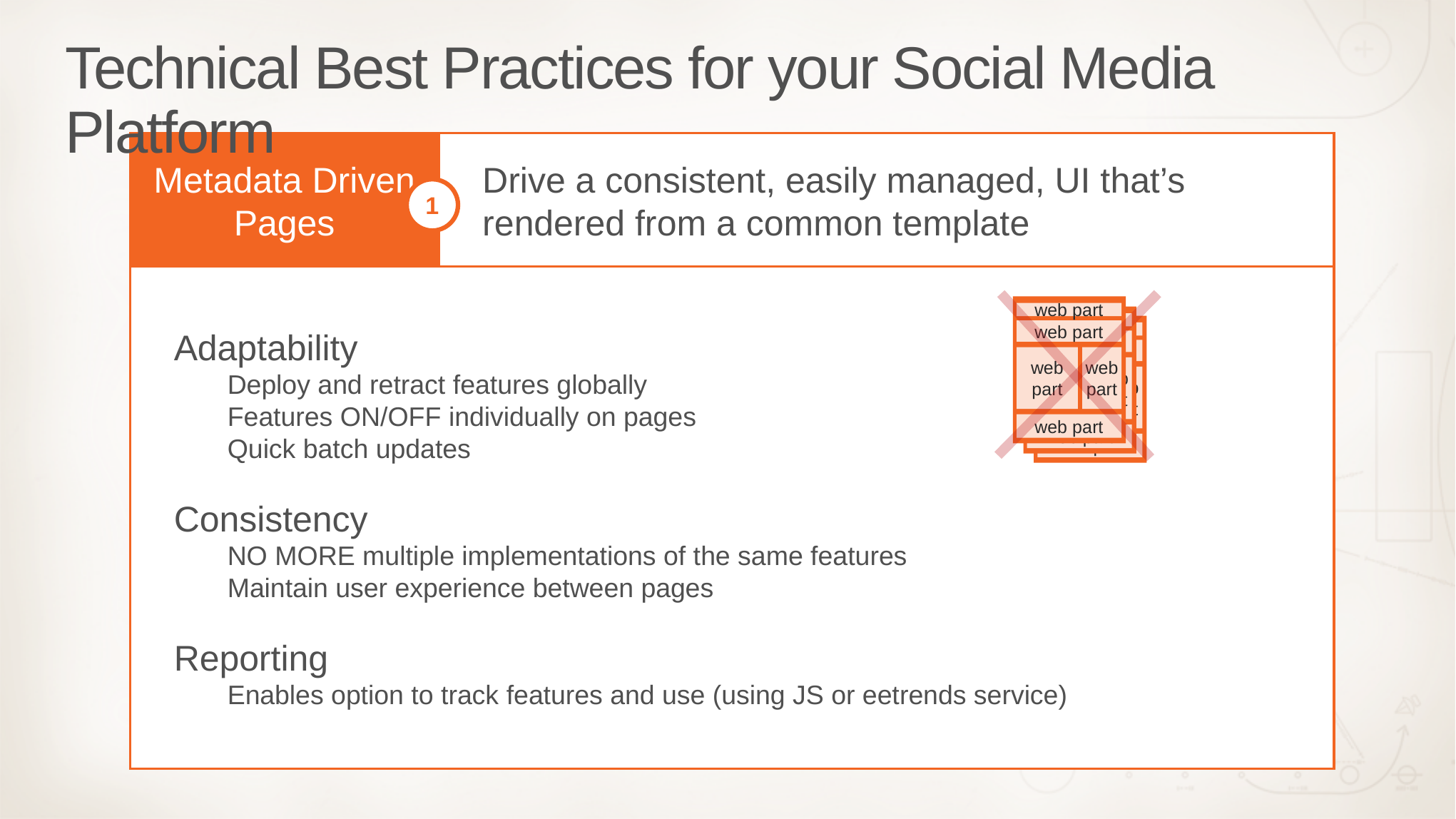

Technical Best Practices for your Social Media Platform
Metadata Driven Pages
Drive a consistent, easily managed, UI that’s rendered from a common template
1
Adaptability
Deploy and retract features globally
Features ON/OFF individually on pages
Quick batch updates

Consistency
NO MORE multiple implementations of the same features
Maintain user experience between pages

Reporting
Enables option to track features and use (using JS or eetrends service)

web part

web part
web part
web part
web part

web part

web part
web part
web part
web part

web part

web part
web part
web part
web part